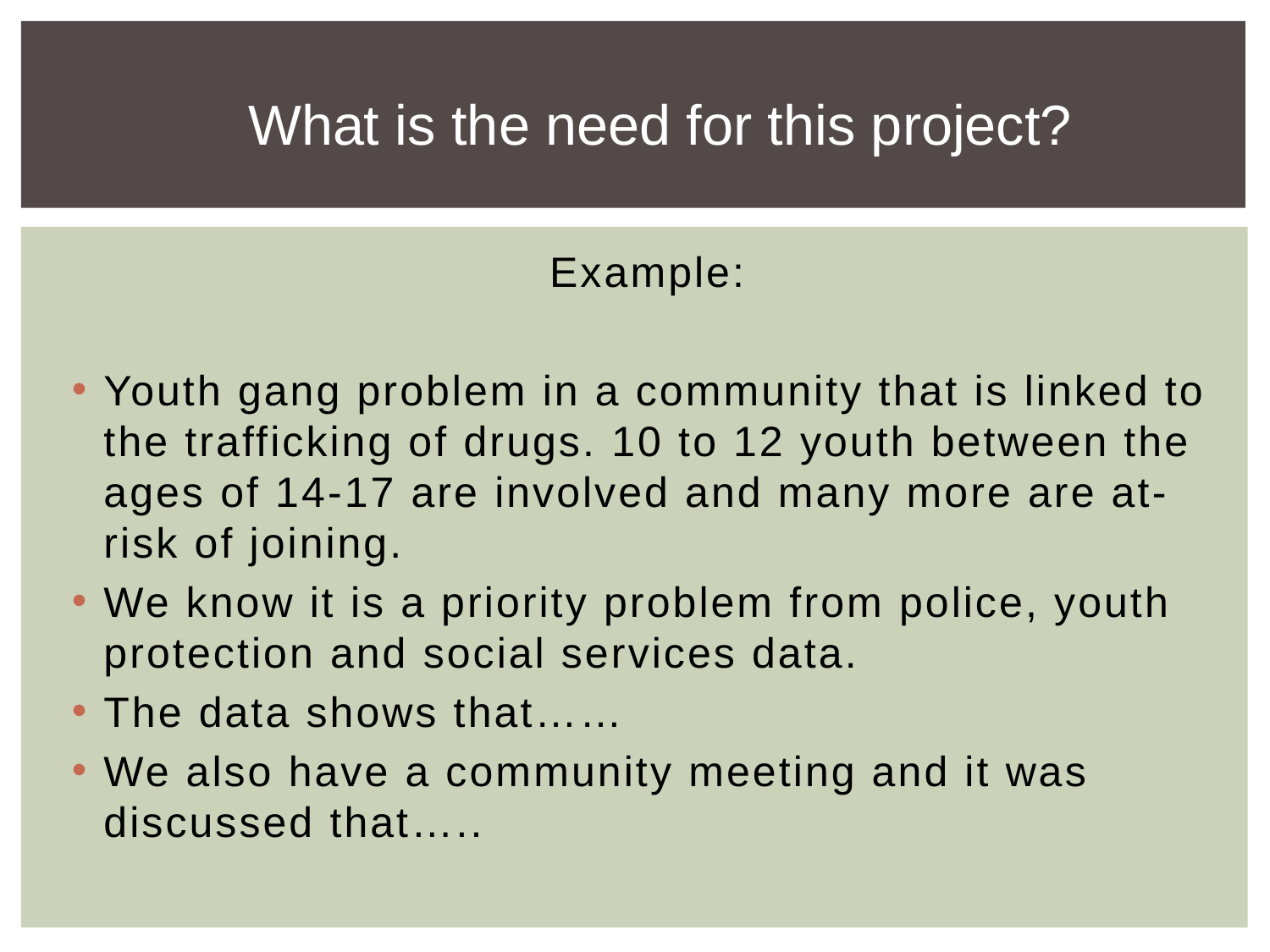

# What is the need for this project?

Example:

Youth gang problem in a community that is linked to the trafficking of drugs. 10 to 12 youth between the ages of 14-17 are involved and many more are at-risk of joining.
We know it is a priority problem from police, youth protection and social services data.
The data shows that……
We also have a community meeting and it was discussed that…..